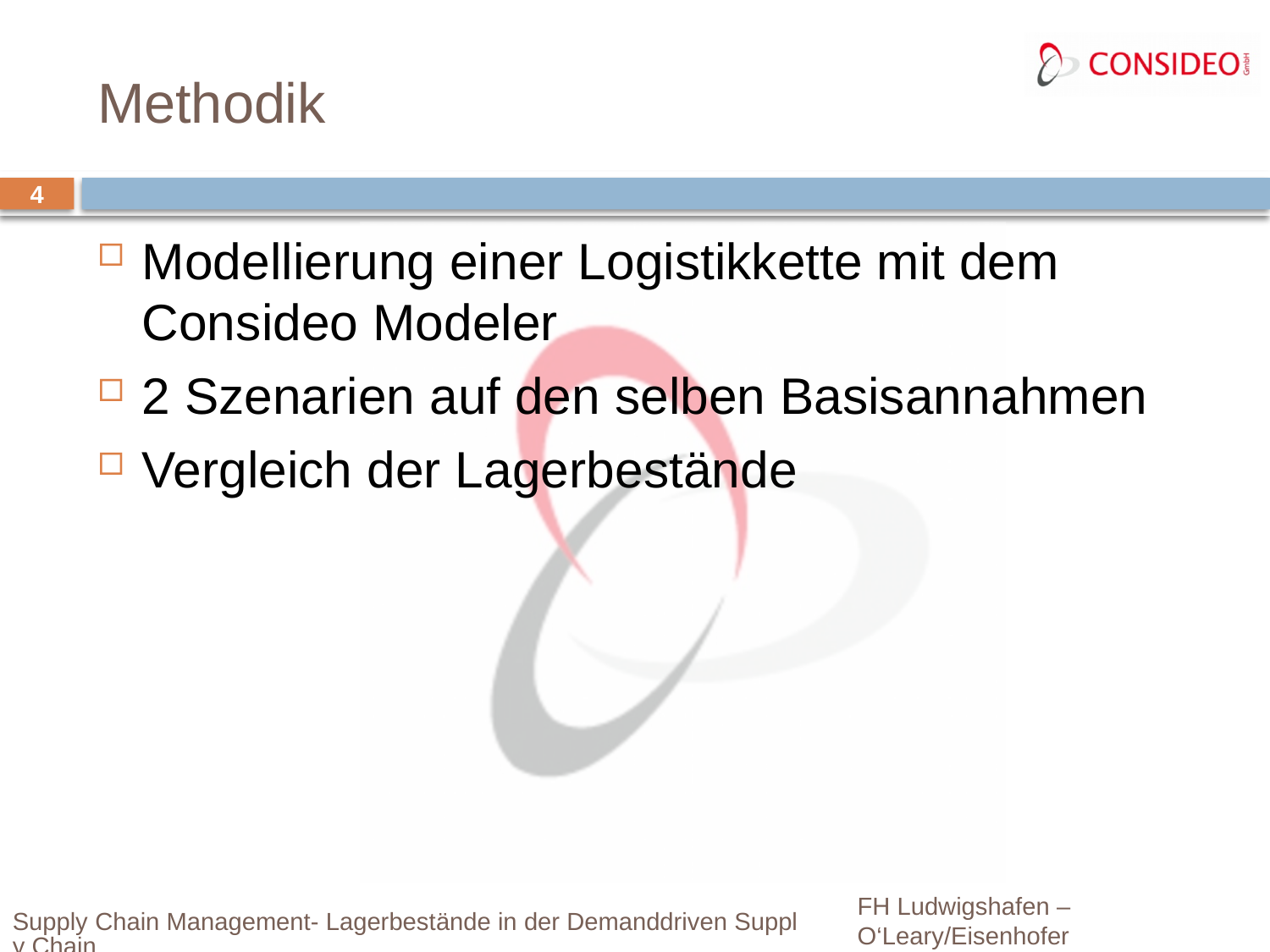

# Methodik
4
Modellierung einer Logistikkette mit dem Consideo Modeler
2 Szenarien auf den selben Basisannahmen
Vergleich der Lagerbestände

Supply Chain Management- Lagerbestände in der Demanddriven Supply Chain
FH Ludwigshafen – O‘Leary/Eisenhofer